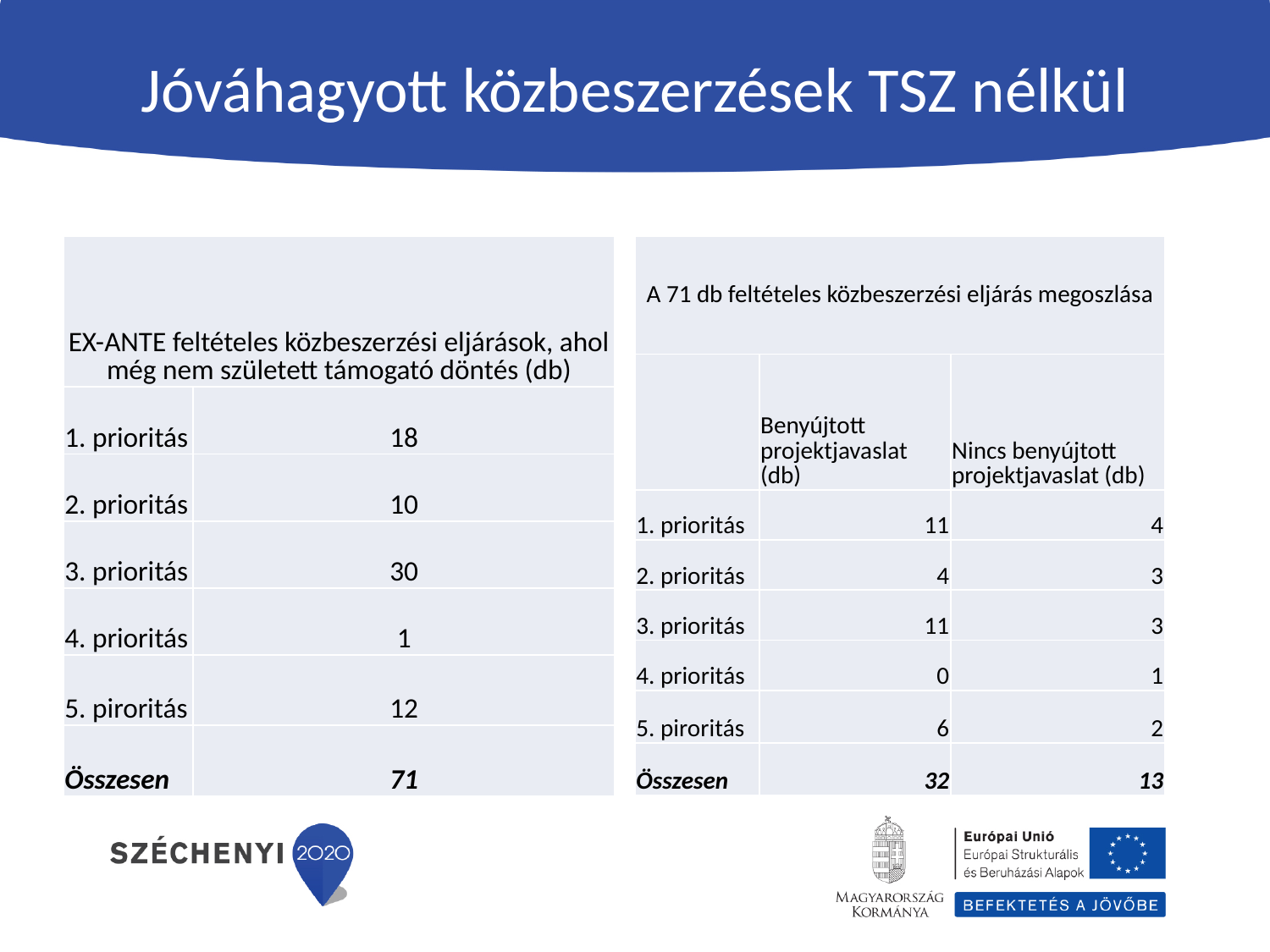

# Jóváhagyott közbeszerzések TSZ nélkül
| EX-ANTE feltételes közbeszerzési eljárások, ahol még nem született támogató döntés (db) |  |
| --- | --- |
| 1. prioritás | 18 |
| 2. prioritás | 10 |
| 3. prioritás | 30 |
| 4. prioritás | 1 |
| 5. piroritás | 12 |
| Összesen | 71 |
| A 71 db feltételes közbeszerzési eljárás megoszlása |  |  |
| --- | --- | --- |
|  | Benyújtott projektjavaslat (db) | Nincs benyújtott projektjavaslat (db) |
| 1. prioritás | 11 | 4 |
| 2. prioritás | 4 | 3 |
| 3. prioritás | 11 | 3 |
| 4. prioritás | 0 | 1 |
| 5. piroritás | 6 | 2 |
| Összesen | 32 | 13 |